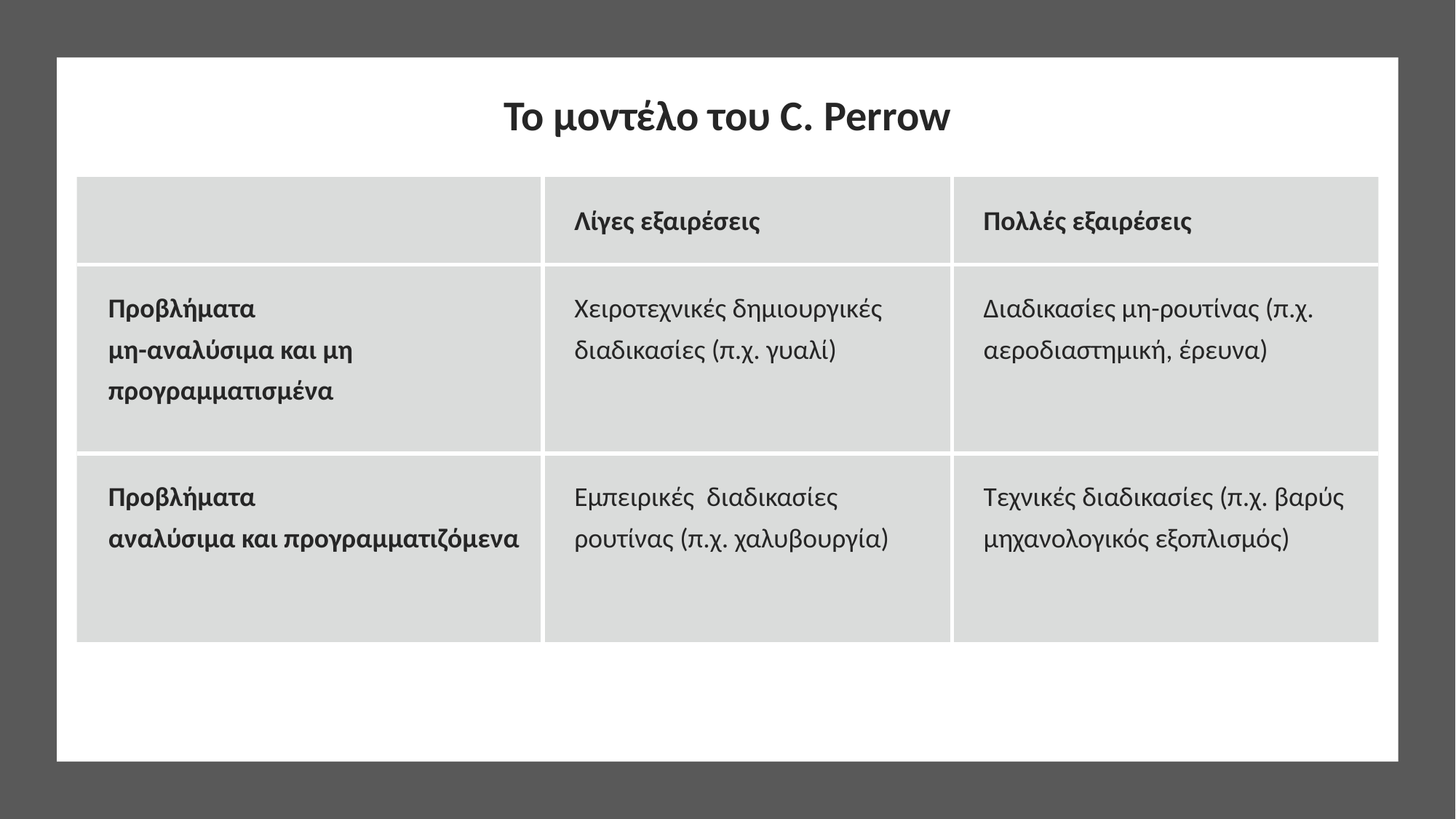

Το μοντέλο του C. Perrow
|  | Λίγες εξαιρέσεις | Πολλές εξαιρέσεις |
| --- | --- | --- |
| Προβλήματα μη-αναλύσιμα και μη προγραμματισμένα | Χειροτεχνικές δημιουργικές διαδικασίες (π.χ. γυαλί) | Διαδικασίες μη-ρουτίνας (π.χ. αεροδιαστημική, έρευνα) |
| Προβλήματα αναλύσιμα και προγραμματιζόμενα | Εμπειρικές διαδικασίες ρουτίνας (π.χ. χαλυβουργία) | Τεχνικές διαδικασίες (π.χ. βαρύς μηχανολογικός εξοπλισμός) |